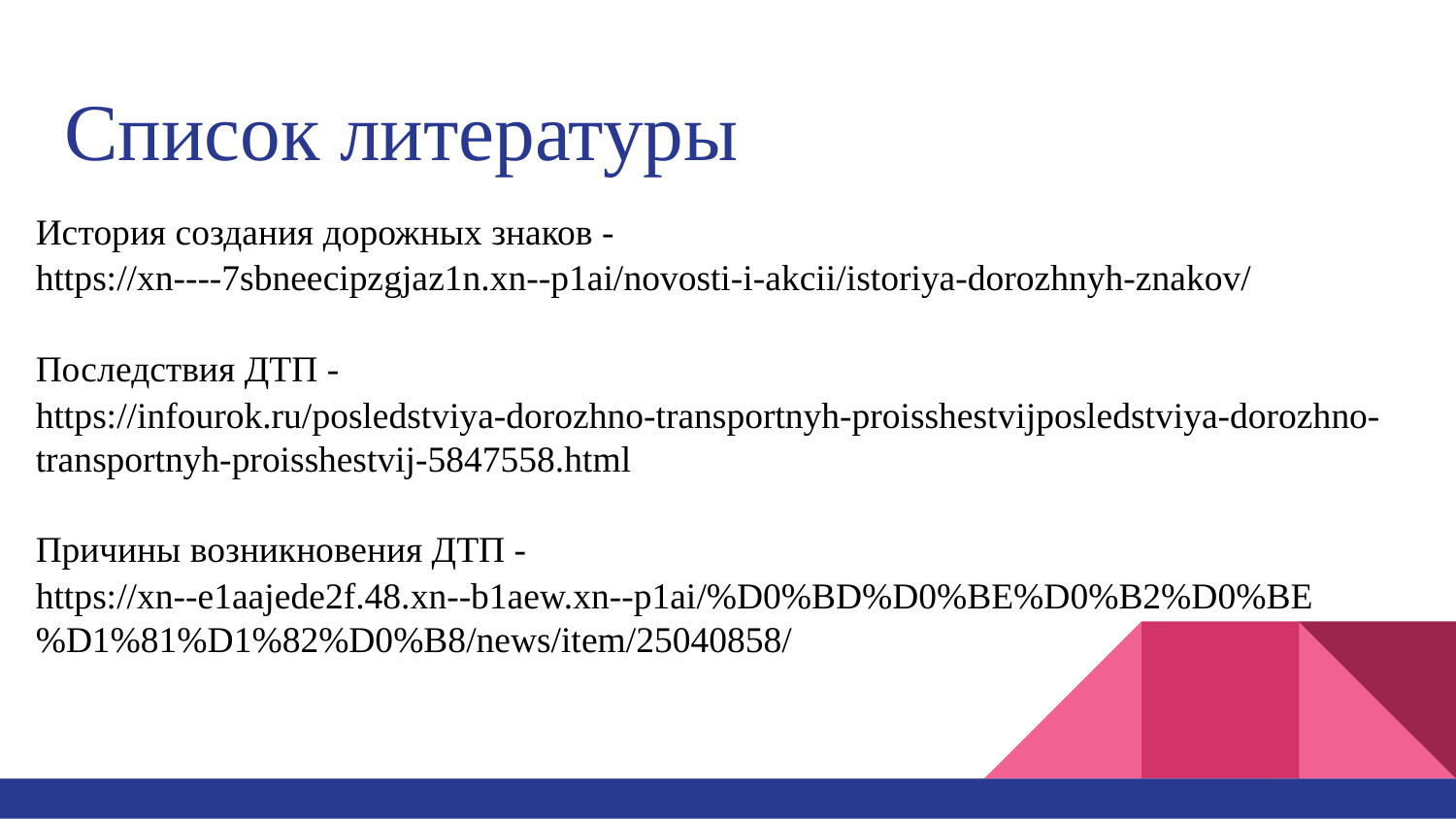

# Список литературы
История создания дорожных знаков -
https://xn----7sbneecipzgjaz1n.xn--p1ai/novosti-i-akcii/istoriya-dorozhnyh-znakov/

Последствия ДТП -
https://infourok.ru/posledstviya-dorozhno-transportnyh-proisshestvijposledstviya-dorozhno-transportnyh-proisshestvij-5847558.html

Причины возникновения ДТП -
https://xn--e1aajede2f.48.xn--b1aew.xn--p1ai/%D0%BD%D0%BE%D0%B2%D0%BE%D1%81%D1%82%D0%B8/news/item/25040858/